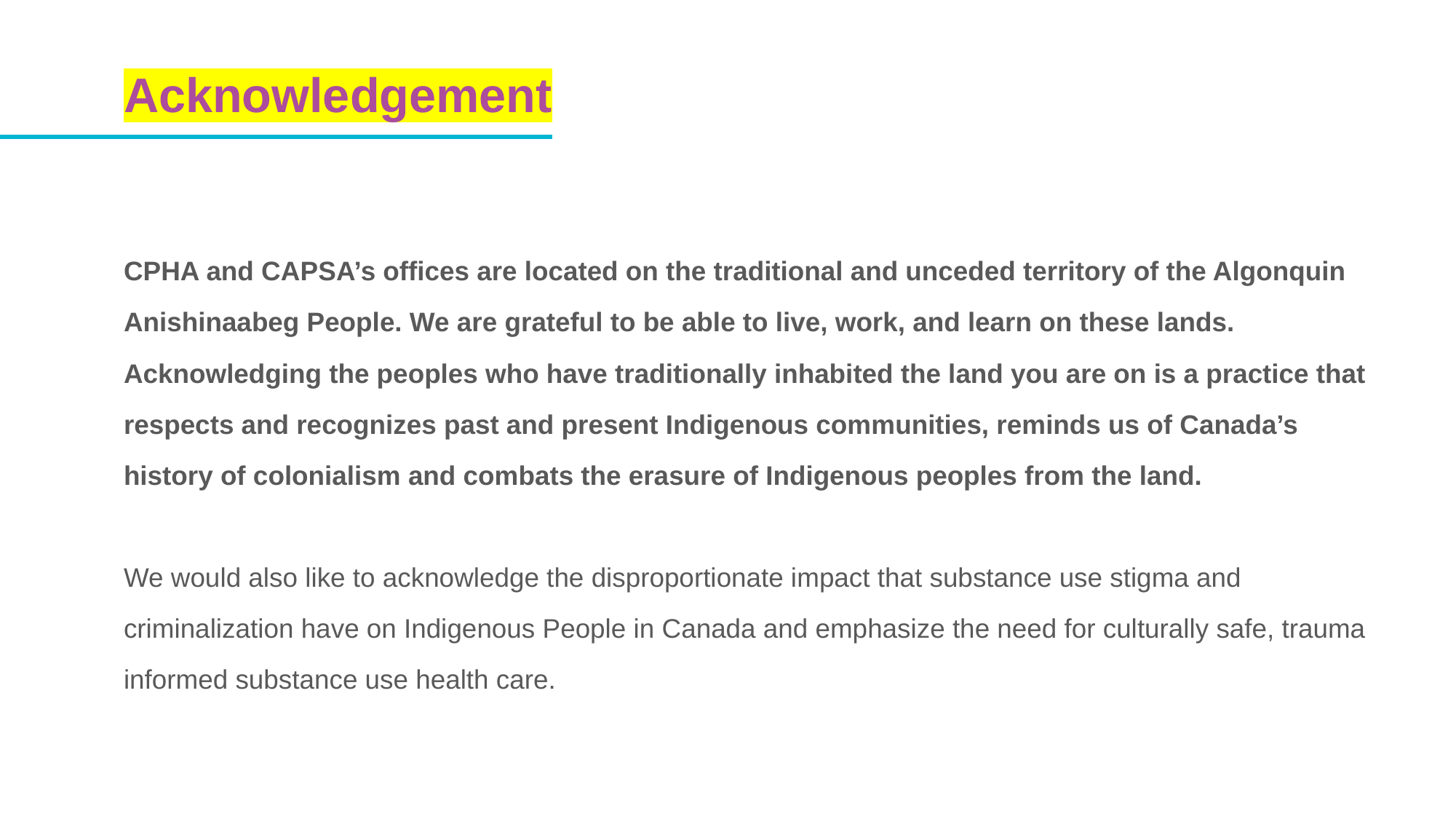

Acknowledgement
CPHA and CAPSA’s offices are located on the traditional and unceded territory of the Algonquin Anishinaabeg People. We are grateful to be able to live, work, and learn on these lands. Acknowledging the peoples who have traditionally inhabited the land you are on is a practice that respects and recognizes past and present Indigenous communities, reminds us of Canada’s history of colonialism and combats the erasure of Indigenous peoples from the land.

We would also like to acknowledge the disproportionate impact that substance use stigma and criminalization have on Indigenous People in Canada and emphasize the need for culturally safe, trauma informed substance use health care.